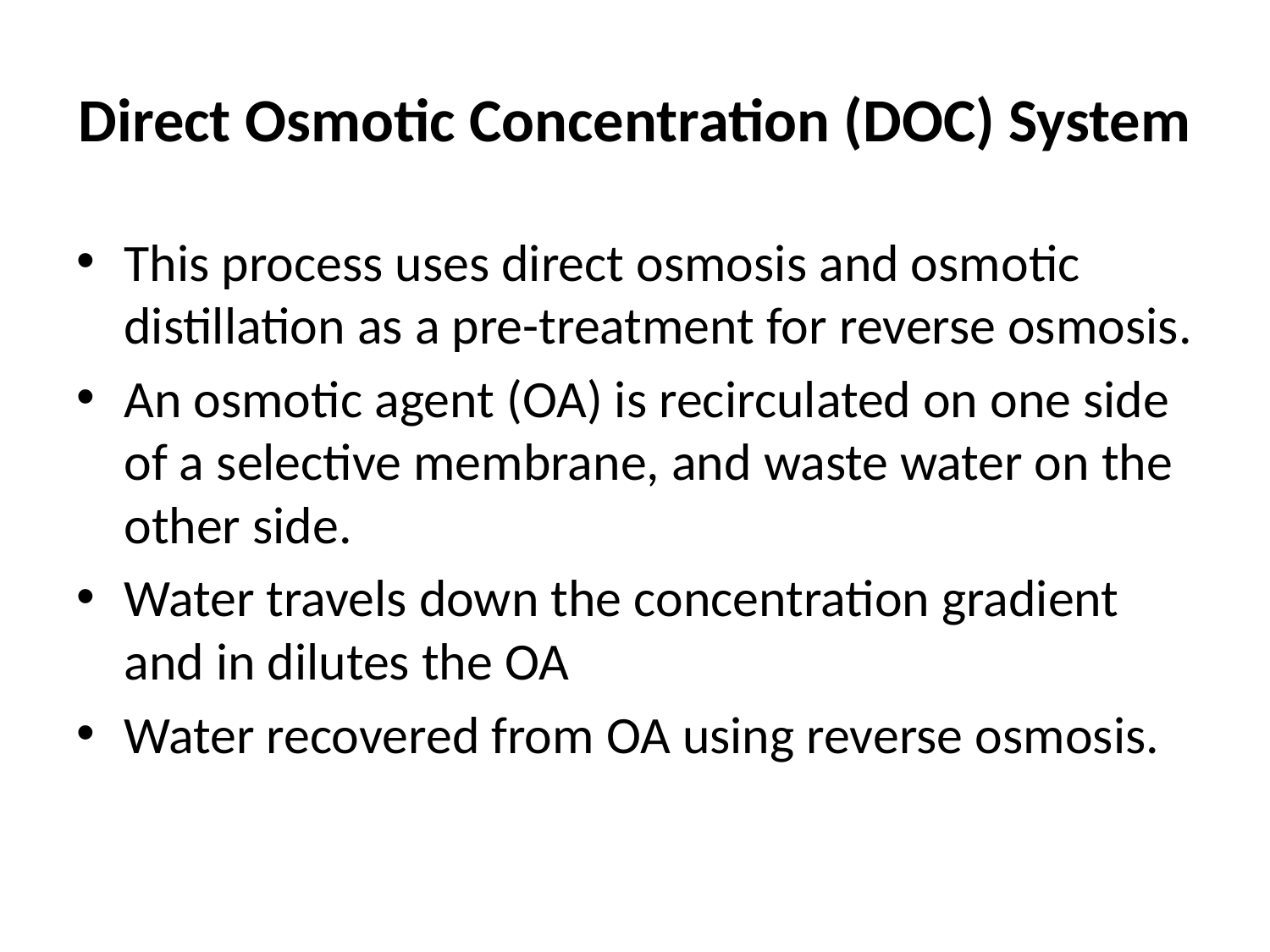

# Direct Osmotic Concentration (DOC) System
This process uses direct osmosis and osmotic distillation as a pre-treatment for reverse osmosis.
An osmotic agent (OA) is recirculated on one side of a selective membrane, and waste water on the other side.
Water travels down the concentration gradient and in dilutes the OA
Water recovered from OA using reverse osmosis.